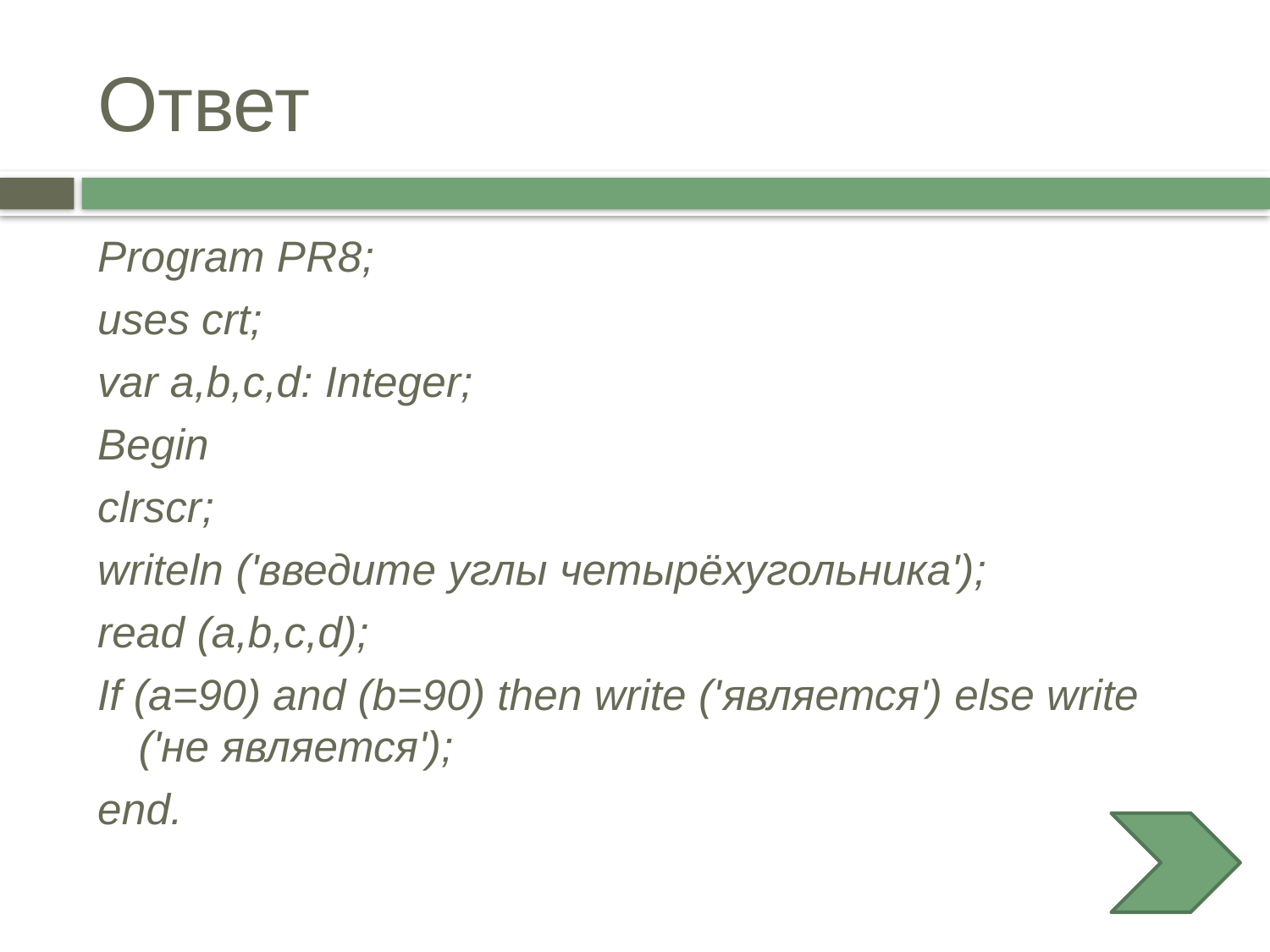

# Ответ
Program PR8;
uses crt;
var a,b,c,d: Integer;
Begin
clrscr;
writeln ('введите углы четырёхугольника');
read (a,b,c,d);
If (a=90) and (b=90) then write ('является') else write ('не является');
end.